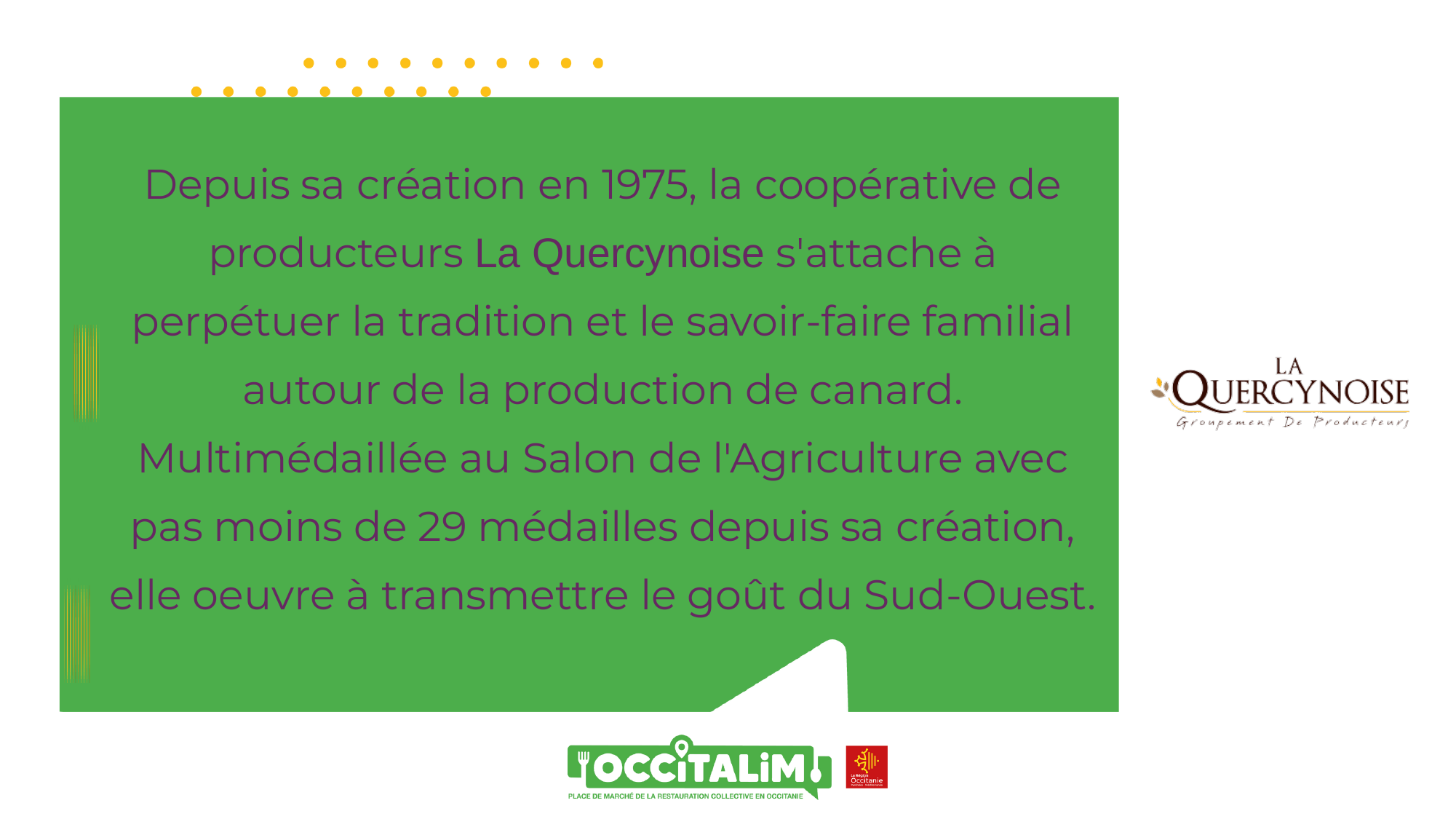

Depuis sa création en 1975, la coopérative de producteurs La Quercynoise s'attache à perpétuer la tradition et le savoir-faire familial autour de la production de canard.
Multimédaillée au Salon de l'Agriculture avec pas moins de 29 médailles depuis sa création, elle oeuvre à transmettre le goût du Sud-Ouest.